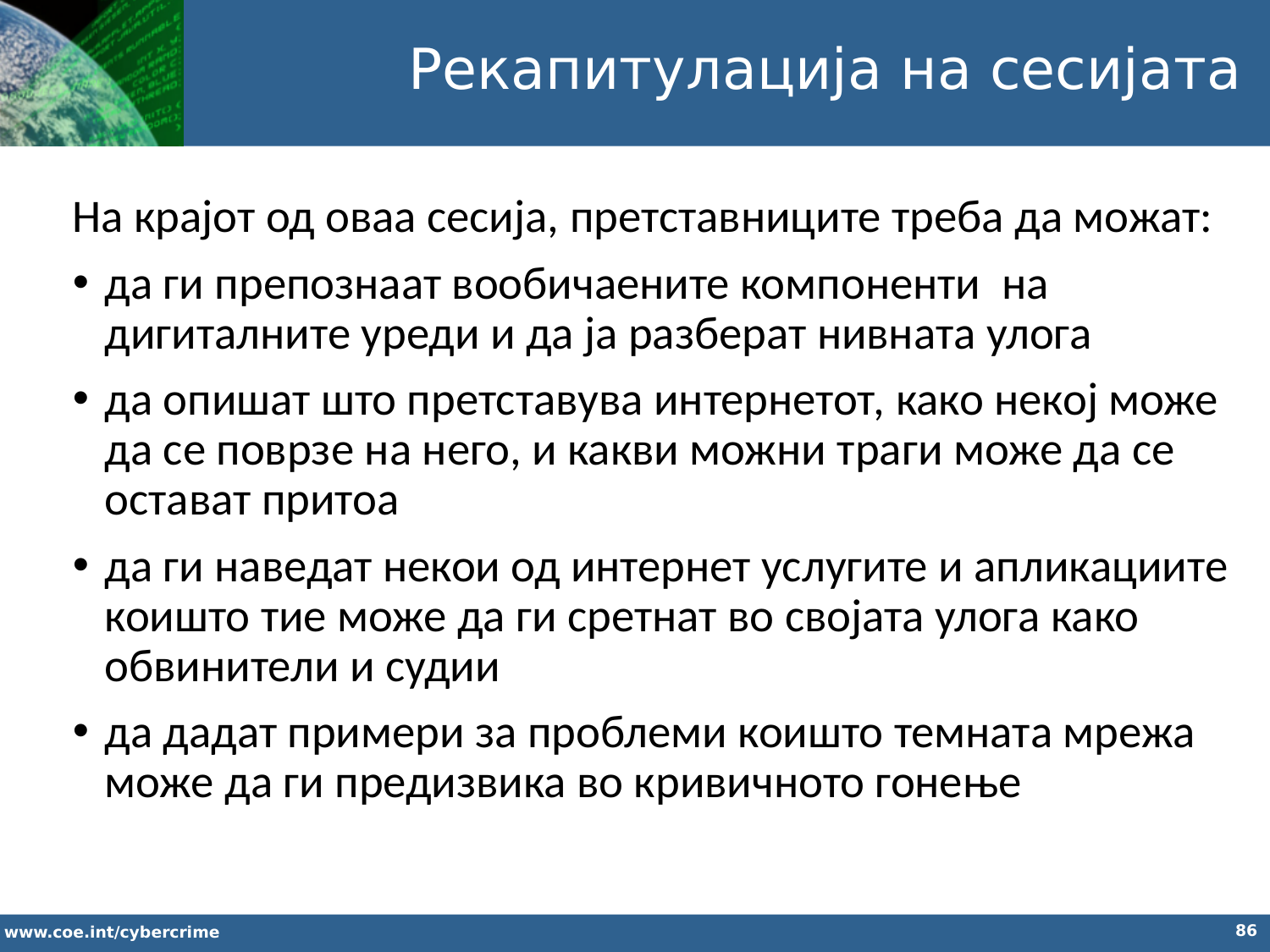

Рекапитулација на сесијата
На крајот од оваа сесија, претставниците треба да можат:
да ги препознаат вообичаените компоненти  на дигиталните уреди и да ја разберат нивната улога
да опишат што претставува интернетот, како некој може да се поврзе на него, и какви можни траги може да се остават притоа
да ги наведат некои од интернет услугите и апликациите коишто тие може да ги сретнат во својата улога како обвинители и судии
да дадат примери за проблеми коишто темната мрежа може да ги предизвика во кривичното гонење